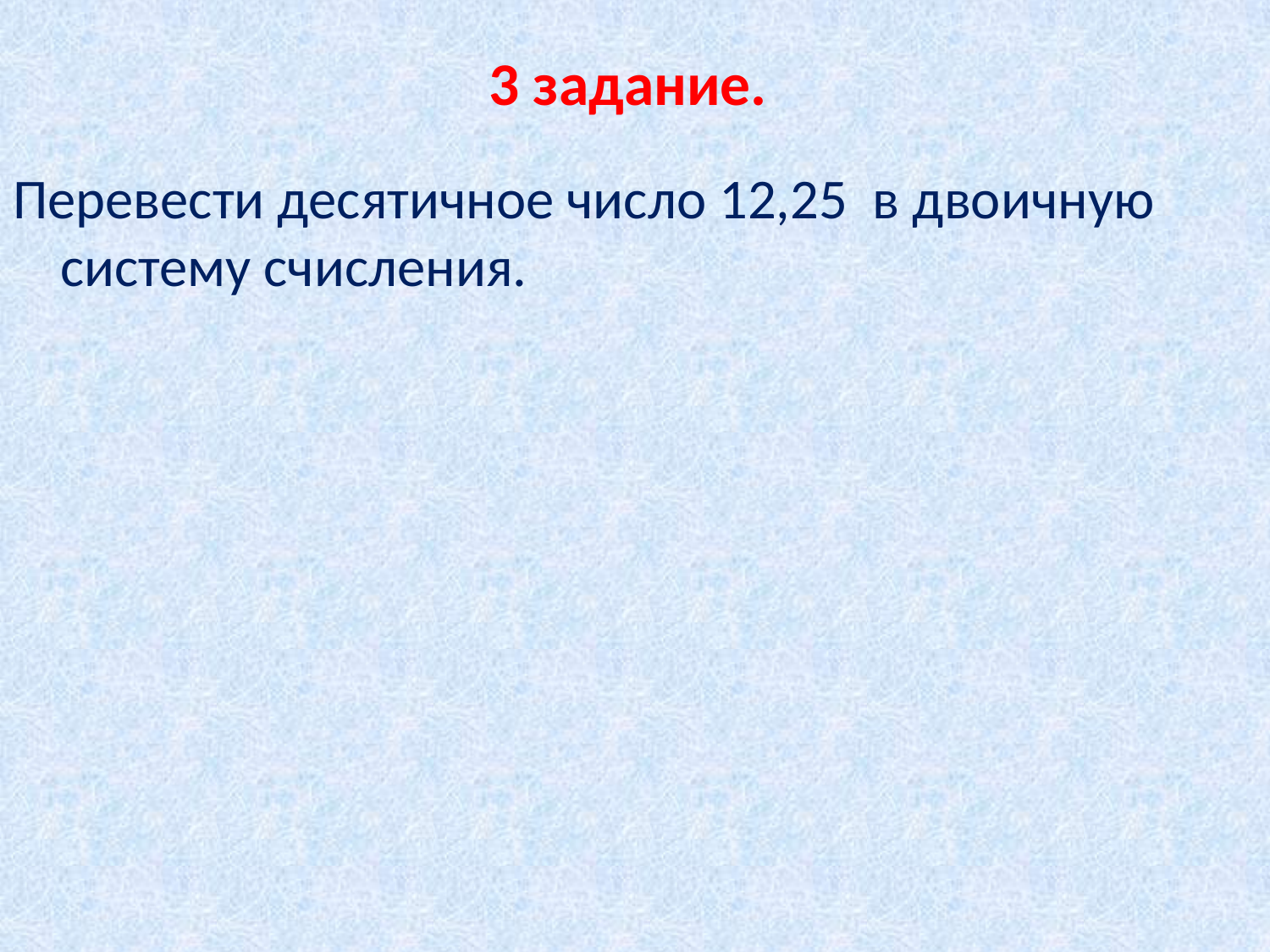

# 3 задание.
Перевести десятичное число 12,25  в двоичную систему счисления.